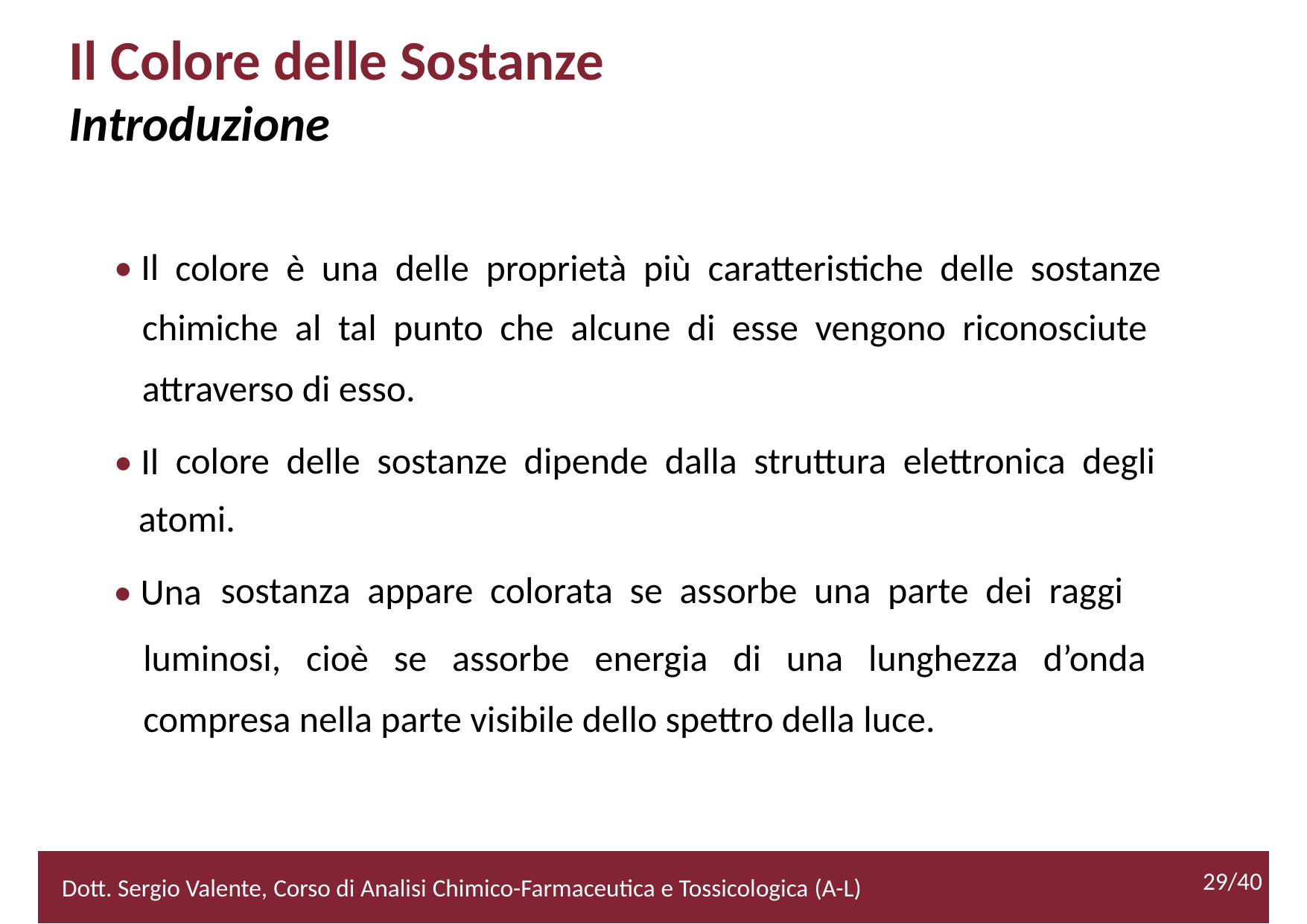

Il Colore delle Sostanze
Introduzione
• Il
colore  è  una  delle  proprietà  più  caratteristiche  delle  sostanze
chimiche  al  tal  punto  che  alcune  di  esse  vengono  riconosciute

attraverso di esso.
• Il
colore  delle  sostanze  dipende  dalla  struttura  elettronica  degli
atomi.
• Una
sostanza  appare  colorata  se  assorbe  una  parte  dei  raggi
	luminosi,   cioè   se   assorbe   energia   di   una   lunghezza   d’onda

	compresa nella parte visibile dello spettro della luce.

		29/40

29/40
2/52
Dott. Sergio Valente, Corso di Analisi Chimico-Farmaceutica e Tossicologica (A-L)